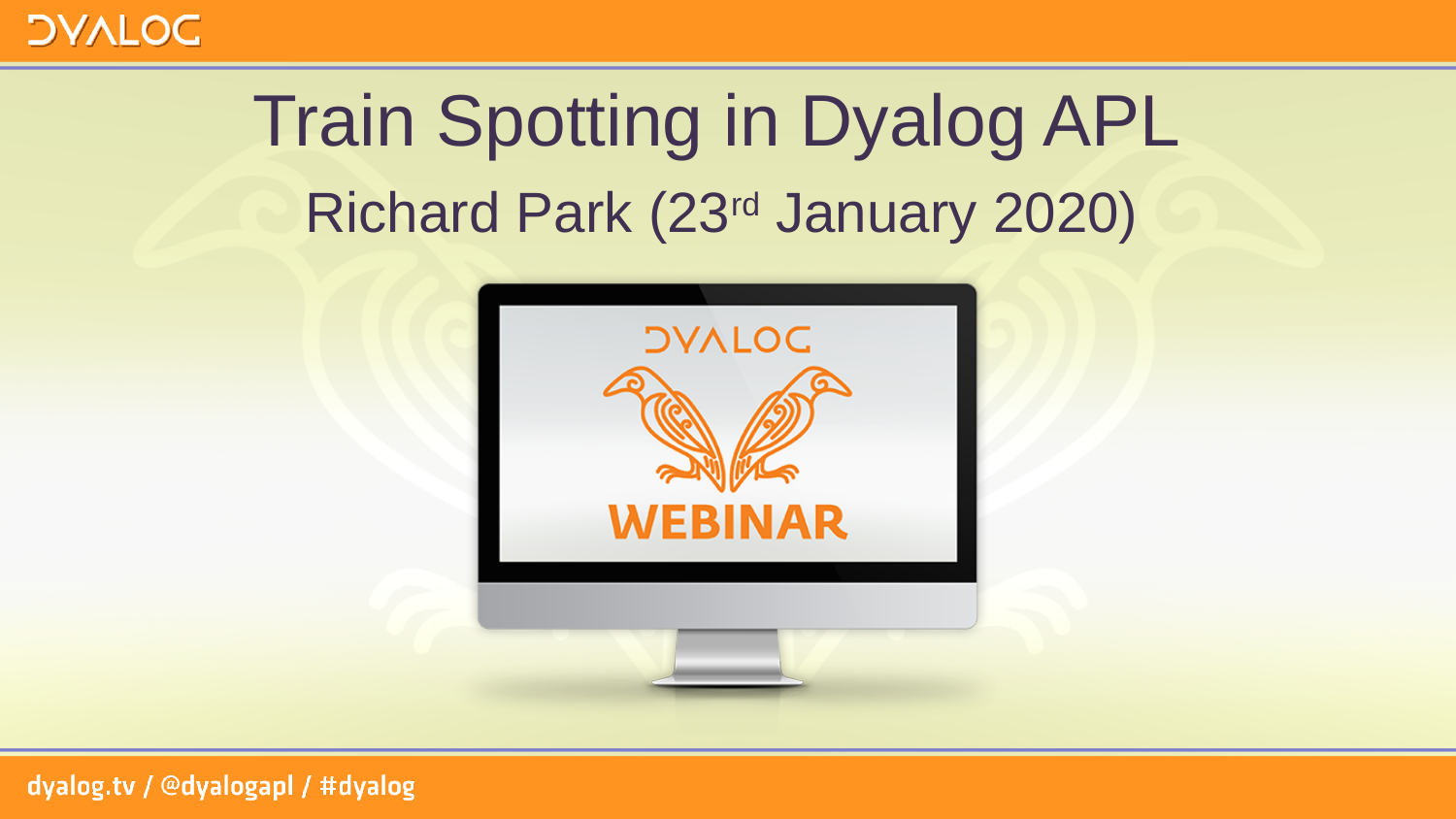

# Train Spotting in Dyalog APL
Richard Park (23rd January 2020)